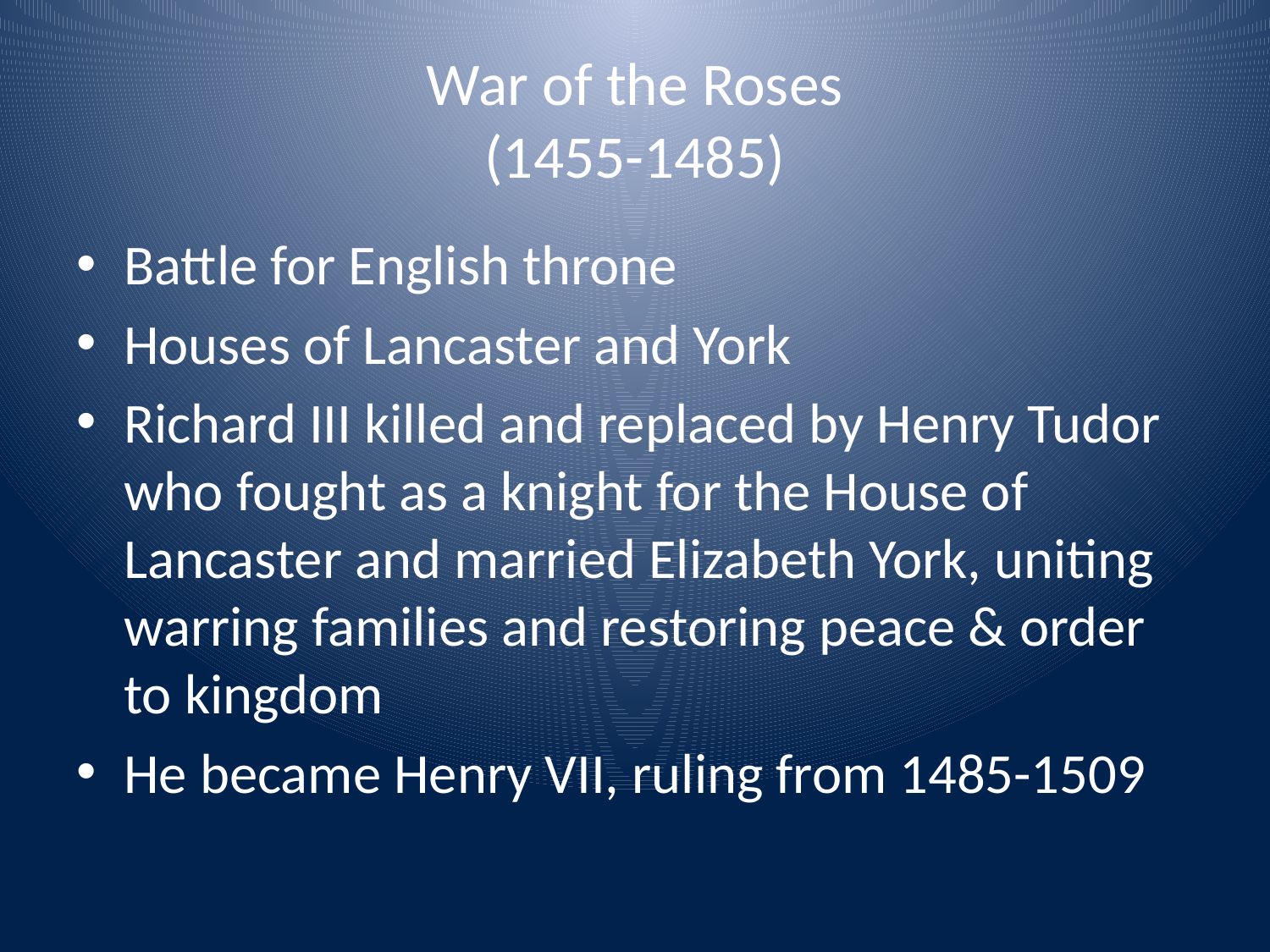

# War of the Roses (1455-1485)
Battle for English throne
Houses of Lancaster and York
Richard III killed and replaced by Henry Tudor who fought as a knight for the House of Lancaster and married Elizabeth York, uniting warring families and restoring peace & order to kingdom
He became Henry VII, ruling from 1485-1509